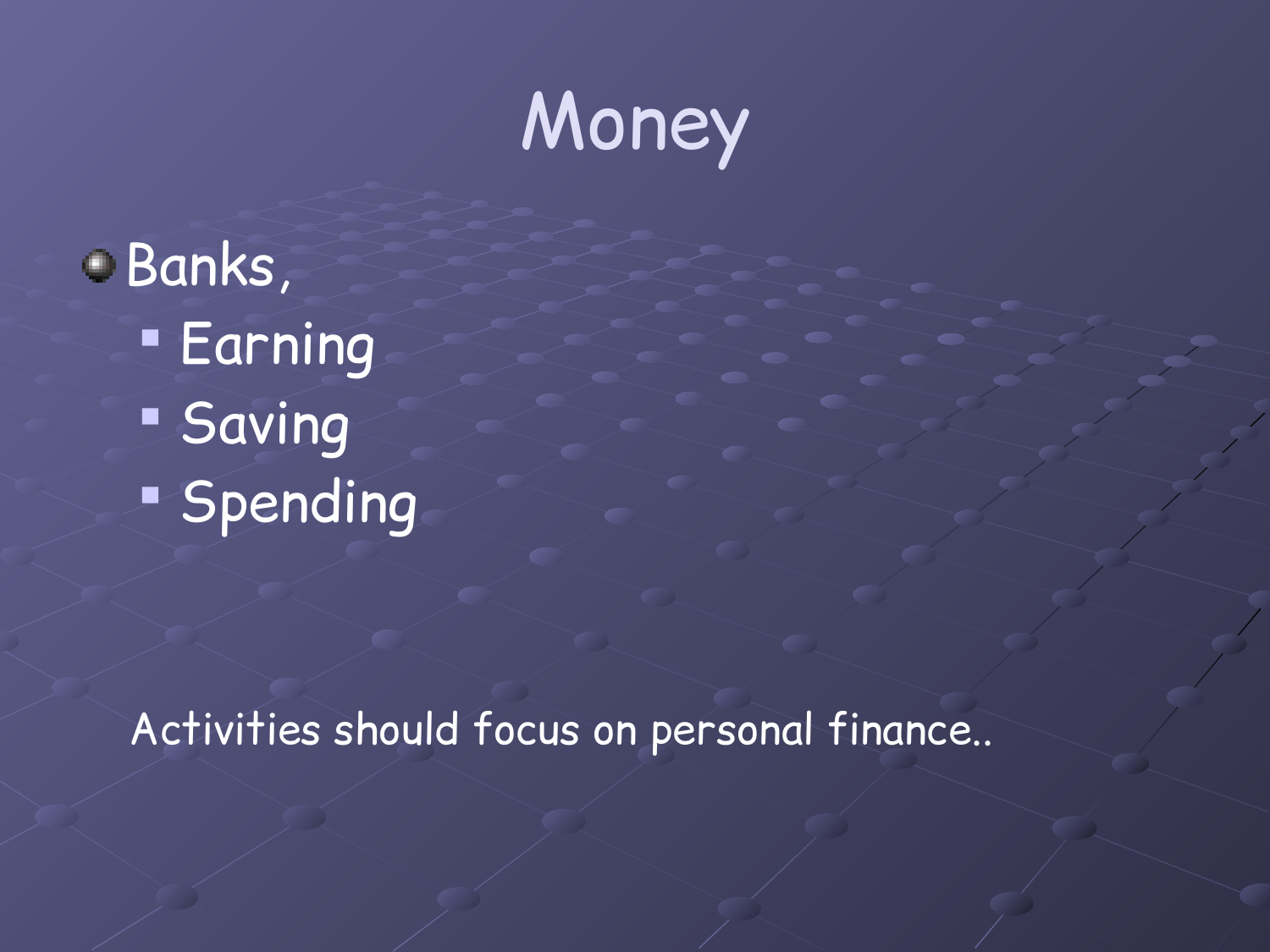

# Money
Banks,
Earning
Saving
Spending

Activities should focus on personal finance..